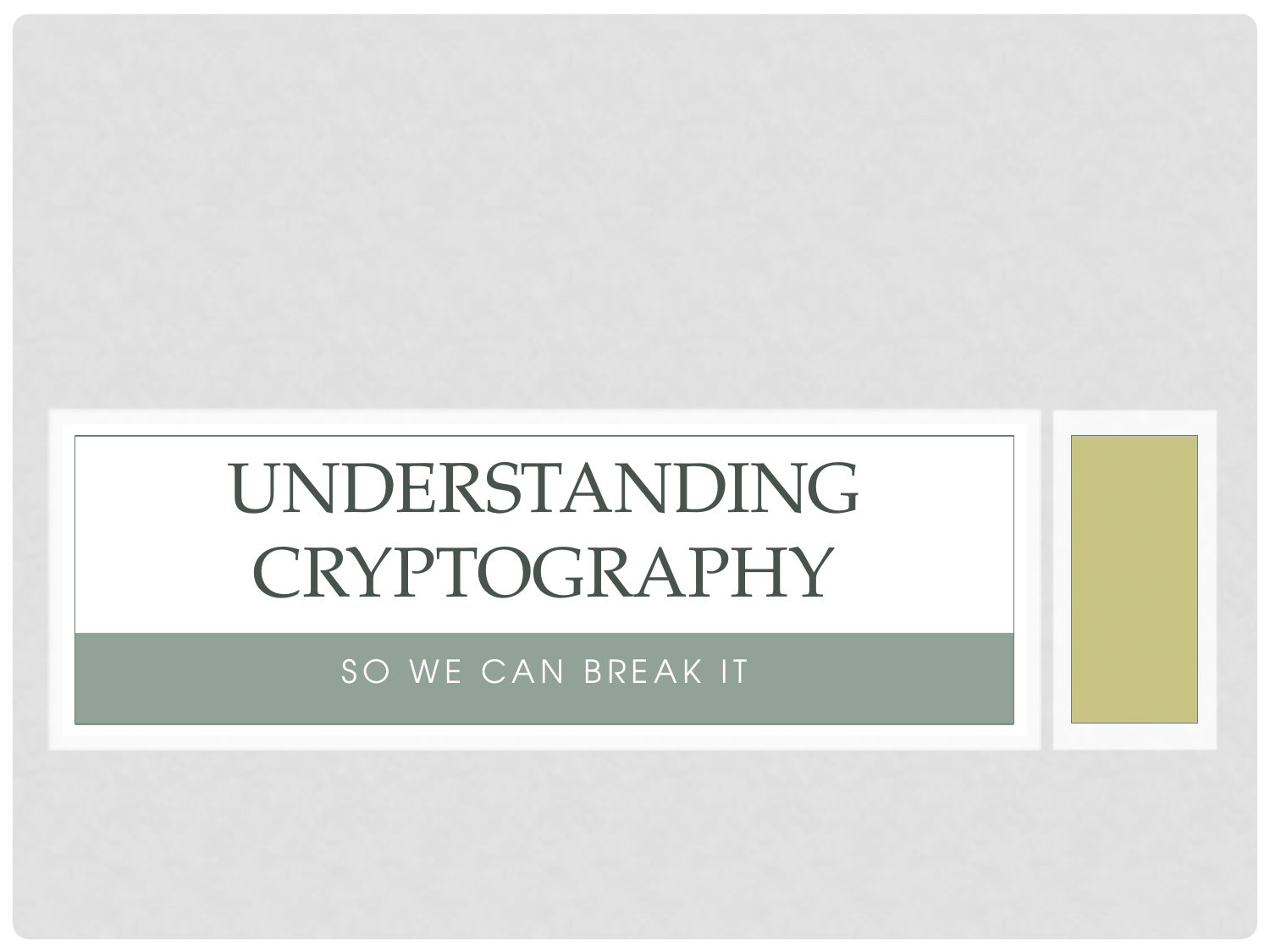

# Understanding Cryptography
So we can break IT